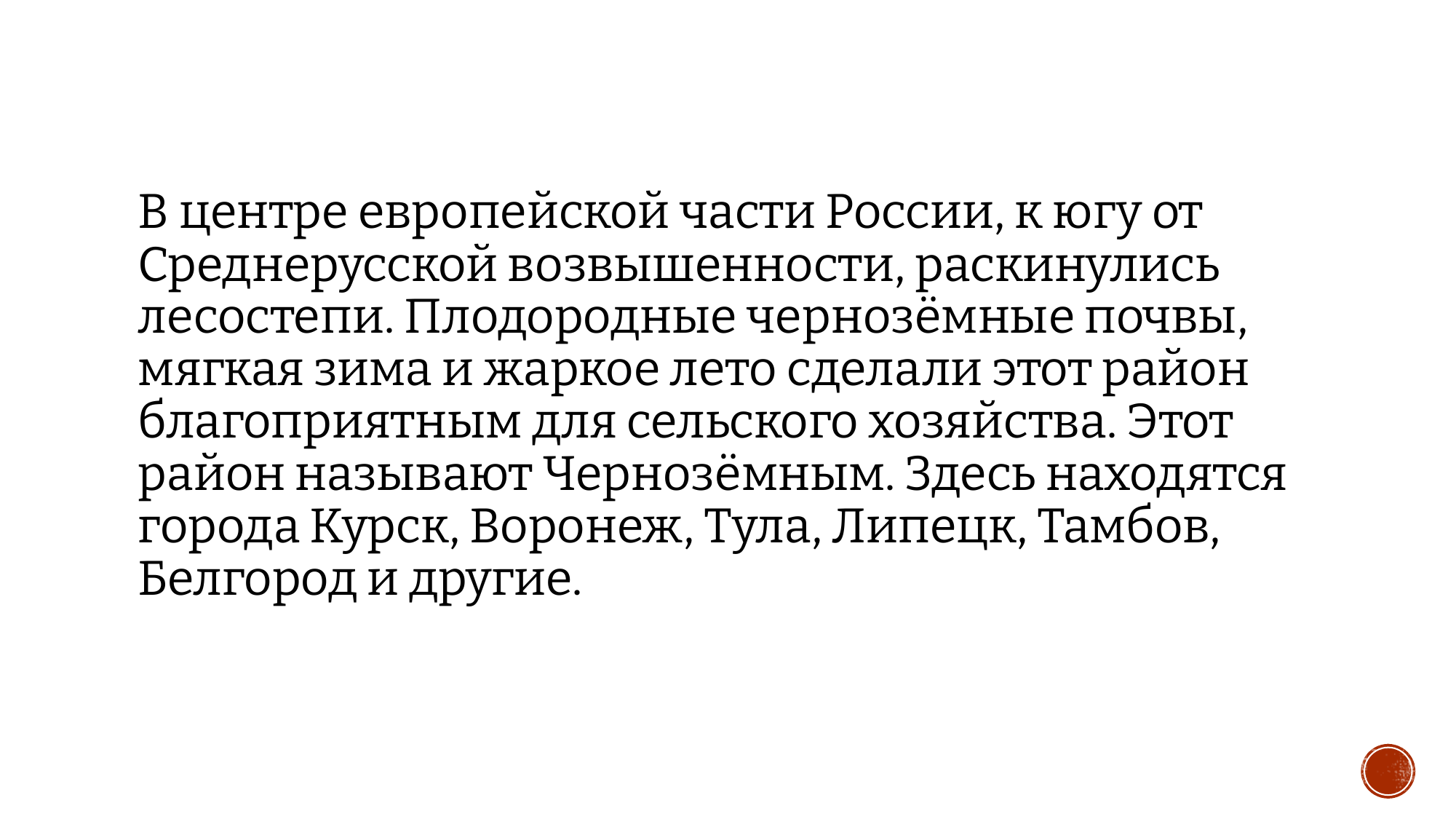

В центре европейской части России, к югу от Среднерусской возвышенности, раскинулись лесостепи. Плодородные чернозёмные почвы, мягкая зима и жаркое лето сделали этот район благоприятным для сельского хозяйства. Этот район называют Чернозёмным. Здесь находятся города Курск, Воронеж, Тула, Липецк, Тамбов, Белгород и другие.